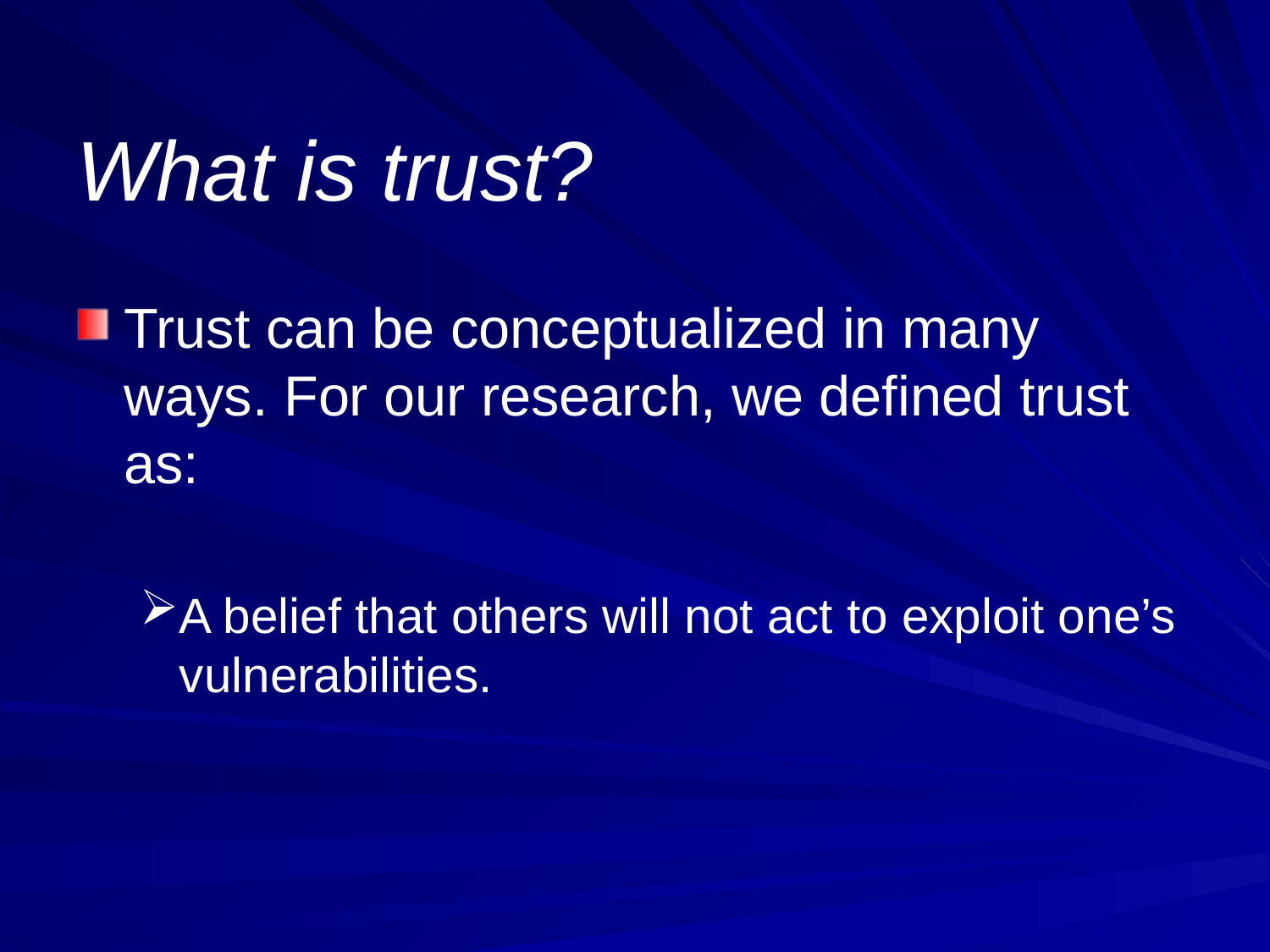

# What is trust?
Trust can be conceptualized in many ways. For our research, we defined trust as:

A belief that others will not act to exploit one’s vulnerabilities.